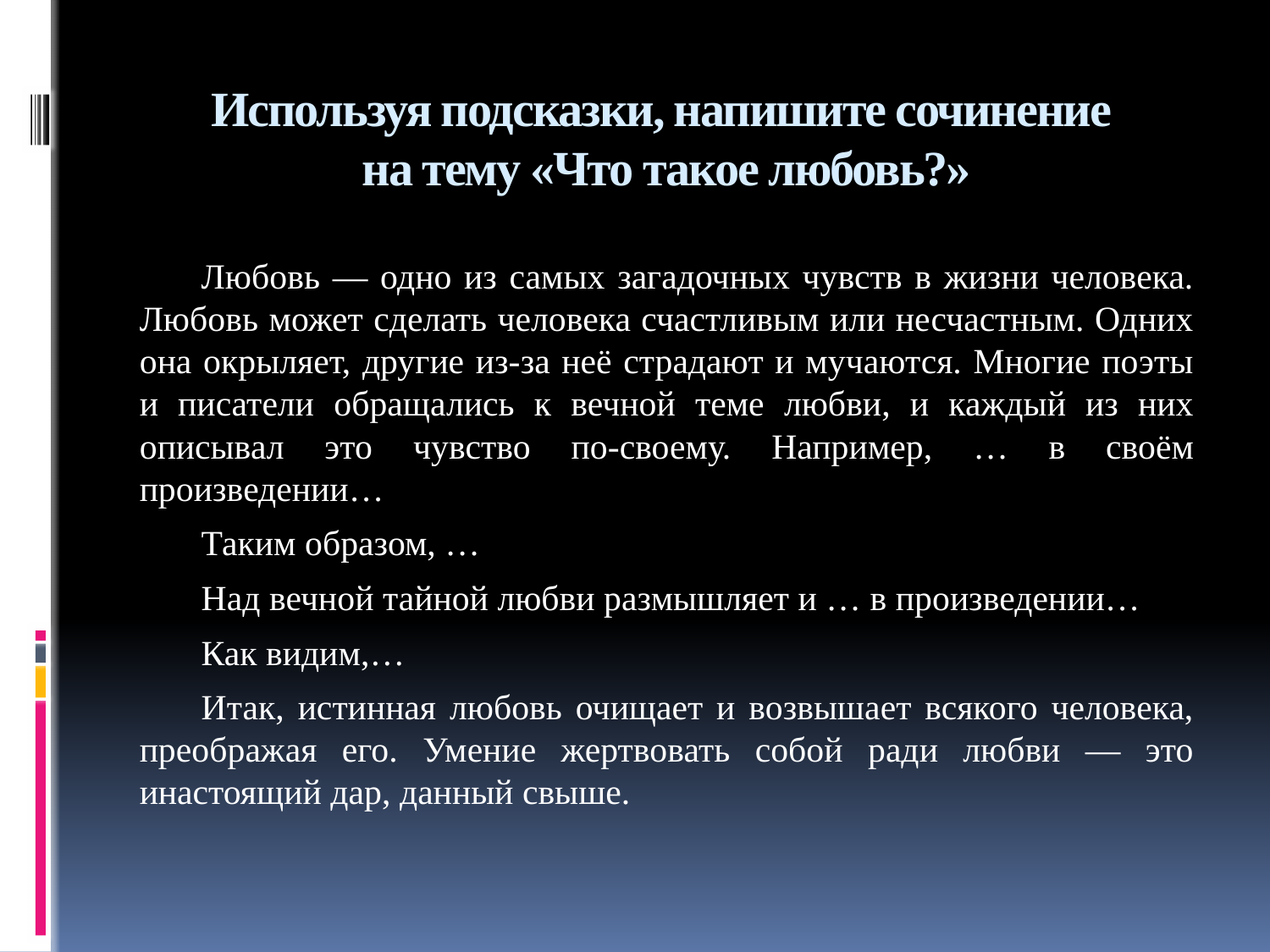

# Используя подсказки, напишите сочинение на тему «Что такое любовь?»
Любовь — одно из самых загадочных чувств в жизни человека. Любовь может сделать человека счастливым или несчастным. Одних она окрыляет, другие из-за неё страдают и мучаются. Многие поэты и писатели обращались к вечной теме любви, и каждый из них описывал это чувство по-своему. Например, … в своём произведении…
Таким образом, …
Над вечной тайной любви размышляет и … в произведении…
Как видим,…
Итак, истинная любовь очищает и возвышает всякого человека, преображая его. Умение жертвовать собой ради любви — это инастоящий дар, данный свыше.